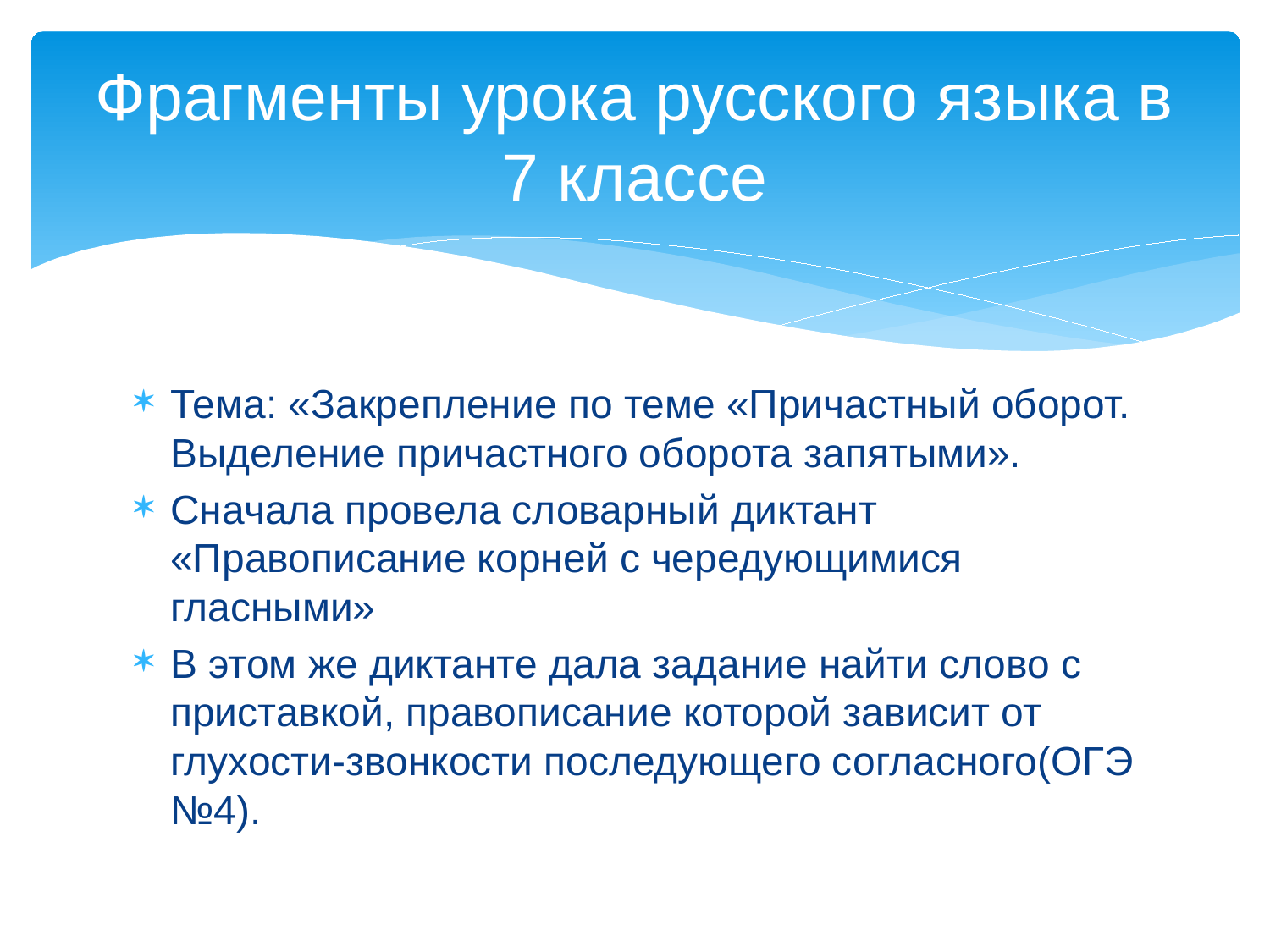

# Фрагменты урока русского языка в 7 классе
Тема: «Закрепление по теме «Причастный оборот. Выделение причастного оборота запятыми».
Сначала провела словарный диктант «Правописание корней с чередующимися гласными»
В этом же диктанте дала задание найти слово с приставкой, правописание которой зависит от глухости-звонкости последующего согласного(ОГЭ №4).